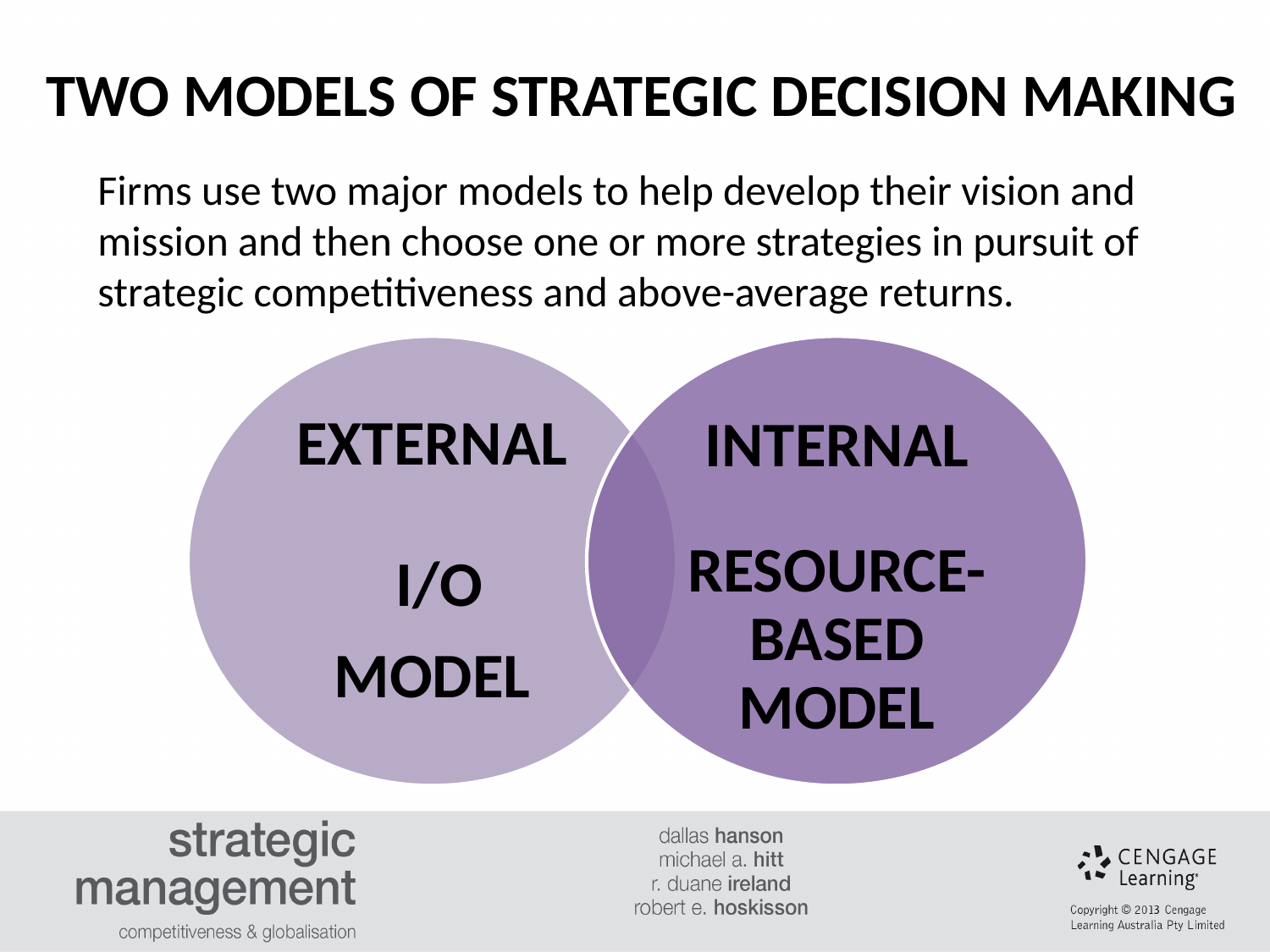

TWO MODELS OF STRATEGIC DECISION MAKING
#
Firms use two major models to help develop their vision and mission and then choose one or more strategies in pursuit of strategic competitiveness and above-average returns.

EXTERNAL

 I/O
MODEL

INTERNAL

RESOURCE-BASED MODEL